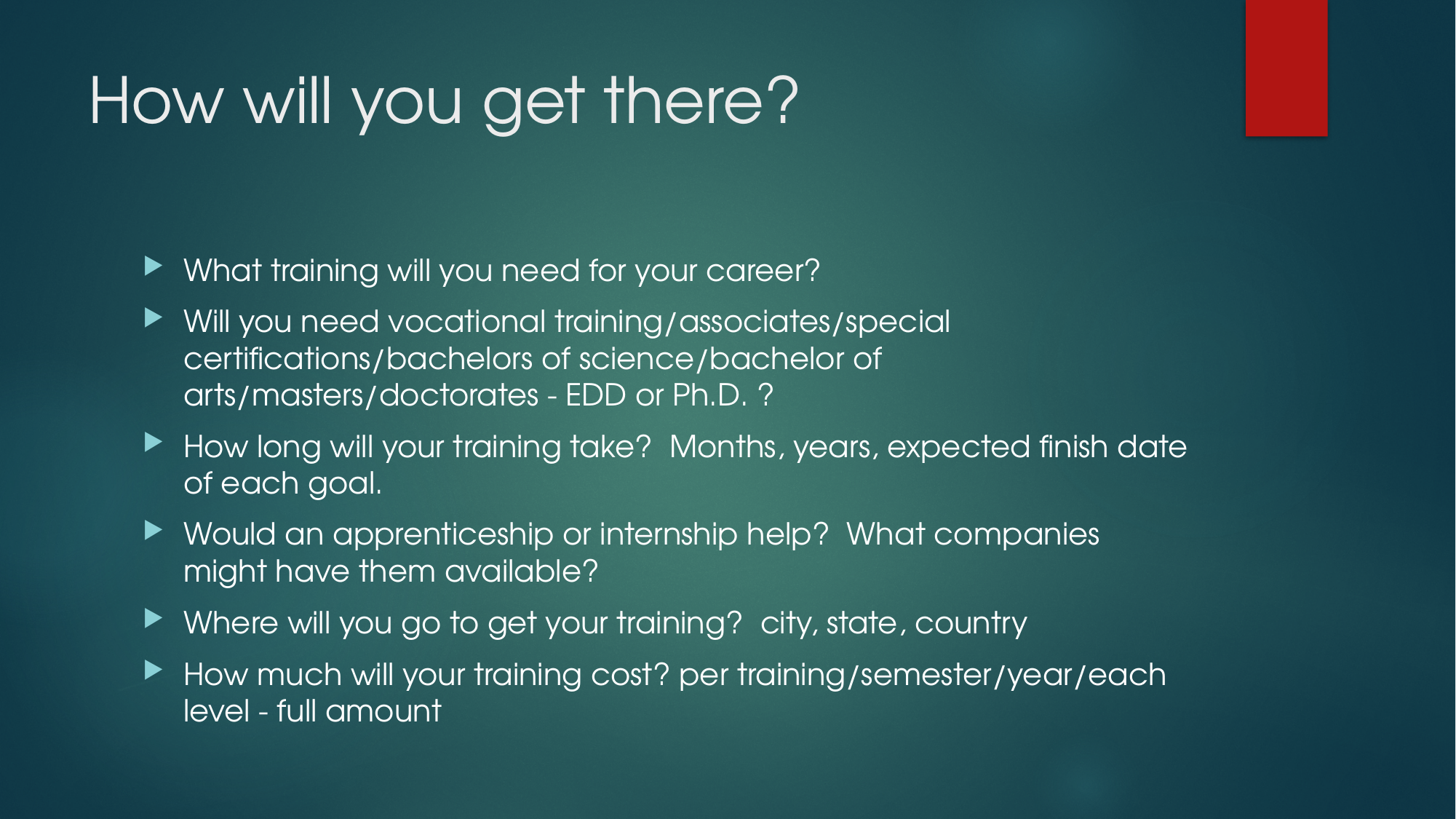

# How will you get there?
What training will you need for your career?
Will you need vocational training/associates/special certifications/bachelors of science/bachelor of arts/masters/doctorates - EDD or Ph.D. ?
How long will your training take?  Months, years, expected finish date of each goal.
Would an apprenticeship or internship help?  What companies might have them available?
Where will you go to get your training?  city, state, country
How much will your training cost? per training/semester/year/each level - full amount